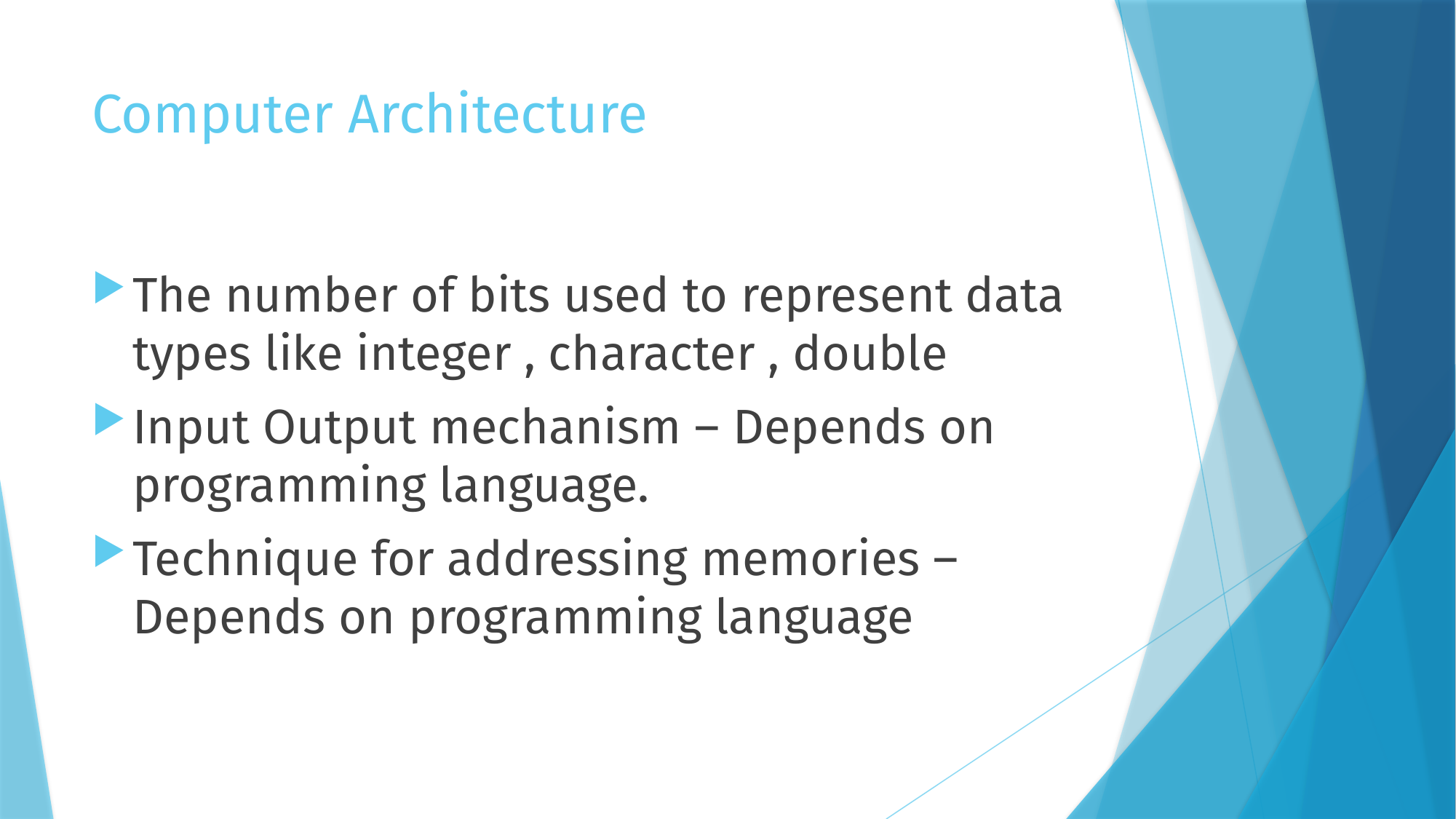

# Computer Architecture
The number of bits used to represent data types like integer , character , double
Input Output mechanism – Depends on programming language.
Technique for addressing memories – Depends on programming language